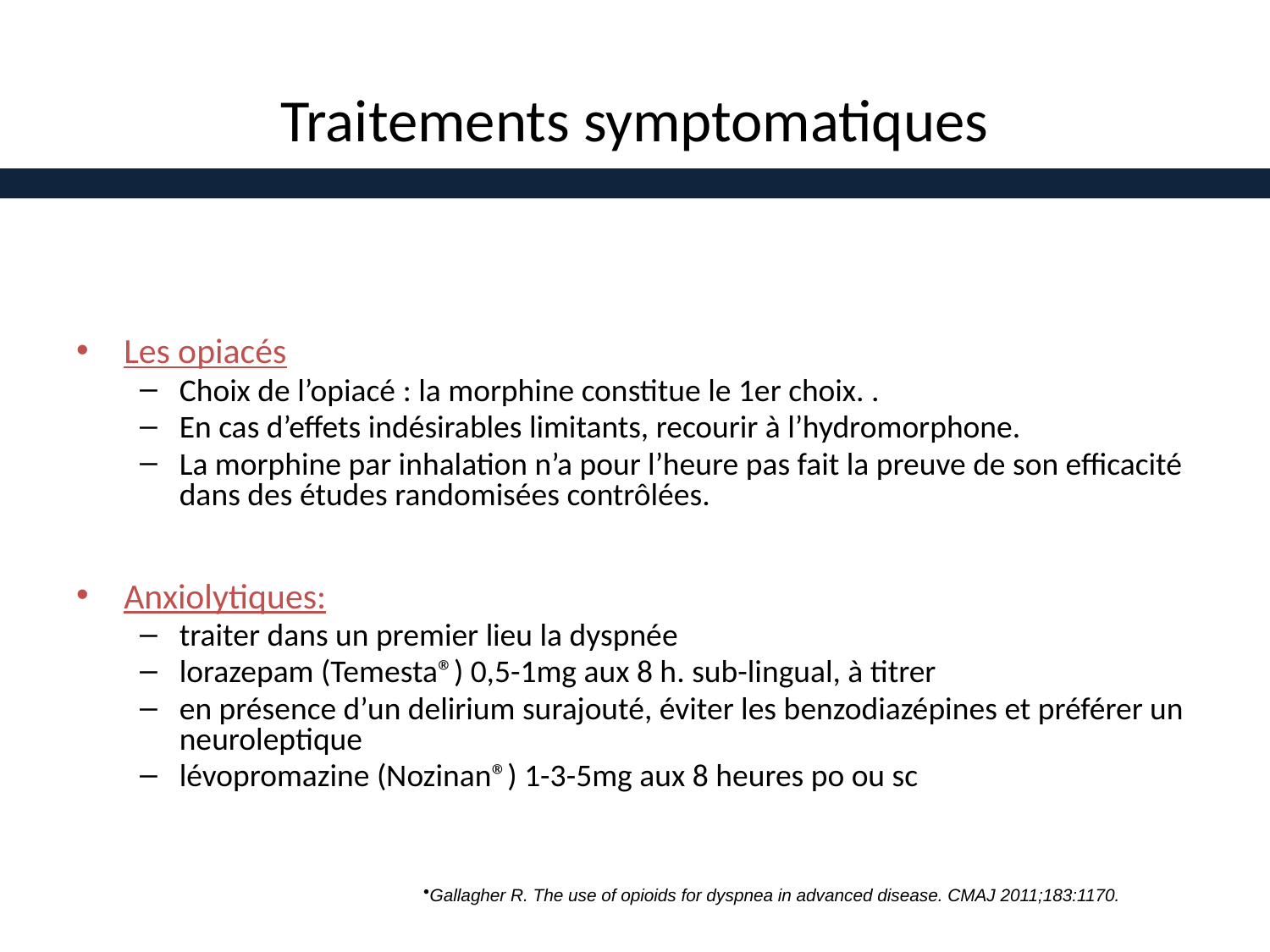

# Traitements symptomatiques

Les opiacés
Choix de l’opiacé : la morphine constitue le 1er choix. .
En cas d’effets indésirables limitants, recourir à l’hydromorphone.
La morphine par inhalation n’a pour l’heure pas fait la preuve de son efficacité dans des études randomisées contrôlées.

Anxiolytiques:
traiter dans un premier lieu la dyspnée
lorazepam (Temesta®) 0,5-1mg aux 8 h. sub-lingual, à titrer
en présence d’un delirium surajouté, éviter les benzodiazépines et préférer un neuroleptique
lévopromazine (Nozinan®) 1-3-5mg aux 8 heures po ou sc

Gallagher R. The use of opioids for dyspnea in advanced disease. CMAJ 2011;183:1170.